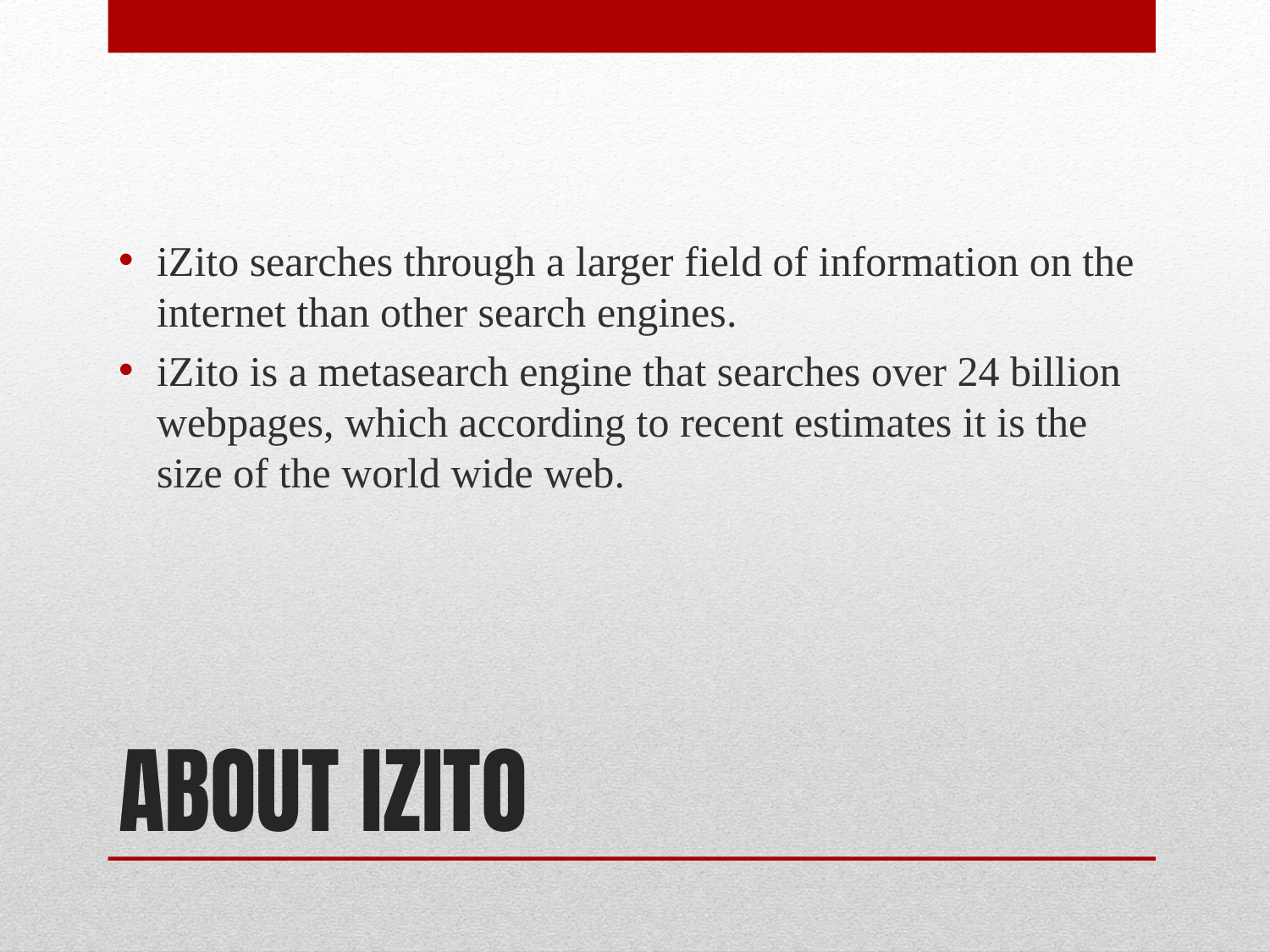

iZito searches through a larger field of information on the internet than other search engines.
iZito is a metasearch engine that searches over 24 billion webpages, which according to recent estimates it is the size of the world wide web.
# ABOUT IZITO